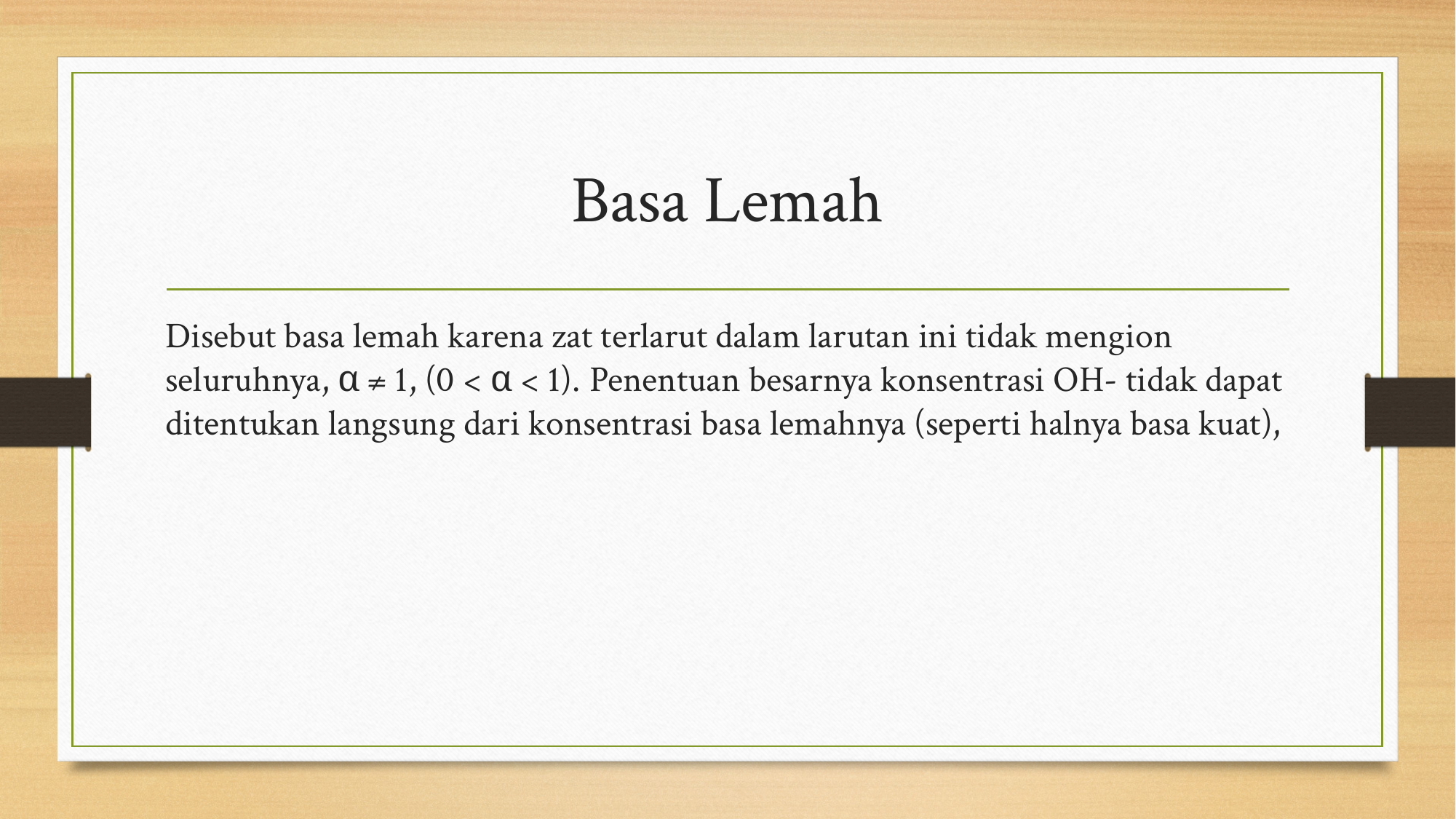

# Basa Lemah
Disebut basa lemah karena zat terlarut dalam larutan ini tidak mengion seluruhnya, α ≠ 1, (0 < α < 1). Penentuan besarnya konsentrasi OH- tidak dapat ditentukan langsung dari konsentrasi basa lemahnya (seperti halnya basa kuat),